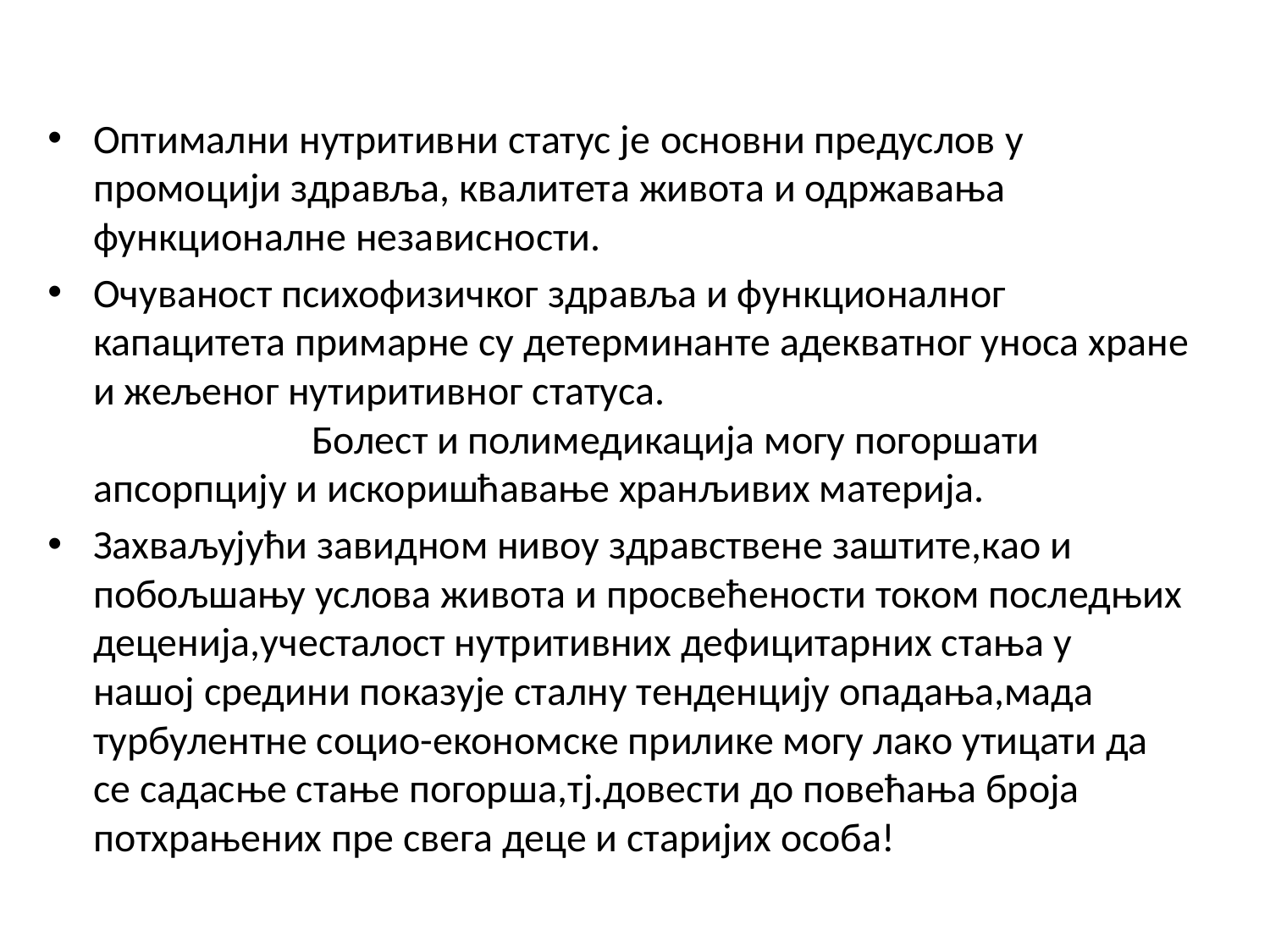

Оптимални нутритивни статус је основни предуслов у промоцији здравља, квалитета живота и одржавања функционалне независности.
Очуваност психофизичког здравља и функционалног капацитета примарне су детерминанте адекватног уноса хране и жељеног нутиритивног статуса.                                                                                  Болест и полимедикација могу погоршати апсорпцију и искоришћавање хранљивих материја.
Захваљујући завидном нивоу здравствене заштите,као и побољшању услова живота и просвећености током последњих деценија,учесталост нутритивних дефицитарних стања у  нашој средини показује сталну тенденцију опадања,мада турбулентне социо-економске прилике могу лако утицати да се садасње стање погорша,тј.довести до повећања броја потхрањених пре свега деце и старијих особа!